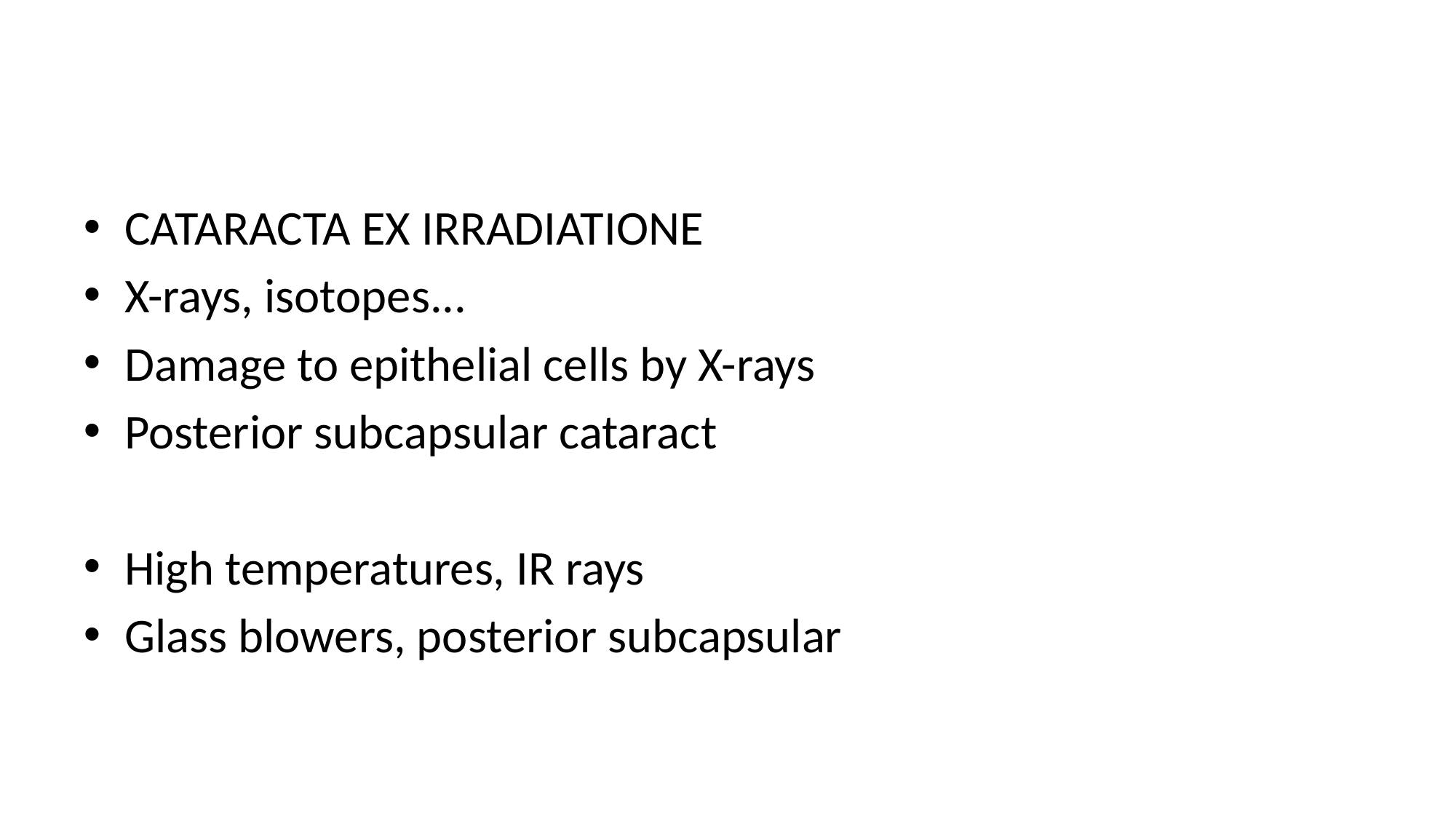

#
CATARACTA EX IRRADIATIONE
X-rays, isotopes...
Damage to epithelial cells by X-rays
Posterior subcapsular cataract

High temperatures, IR rays
Glass blowers, posterior subcapsular